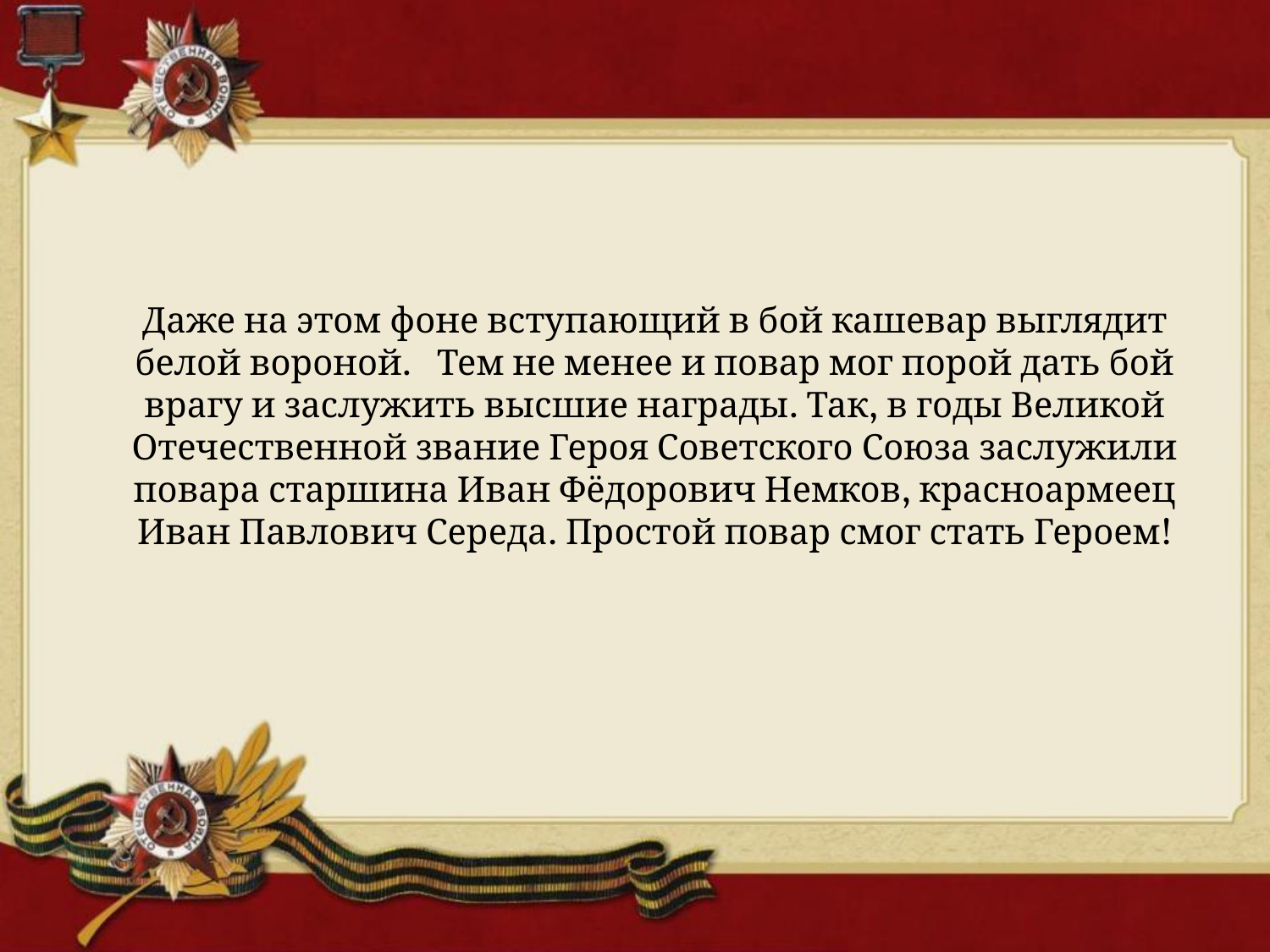

# Даже на этом фоне вступающий в бой кашевар выглядит белой вороной.   Тем не менее и повар мог порой дать бой врагу и заслужить высшие награды. Так, в годы Великой Отечественной звание Героя Советского Союза заслужили повара старшина Иван Фёдорович Немков, красноармеец Иван Павлович Середа. Простой повар смог стать Героем!